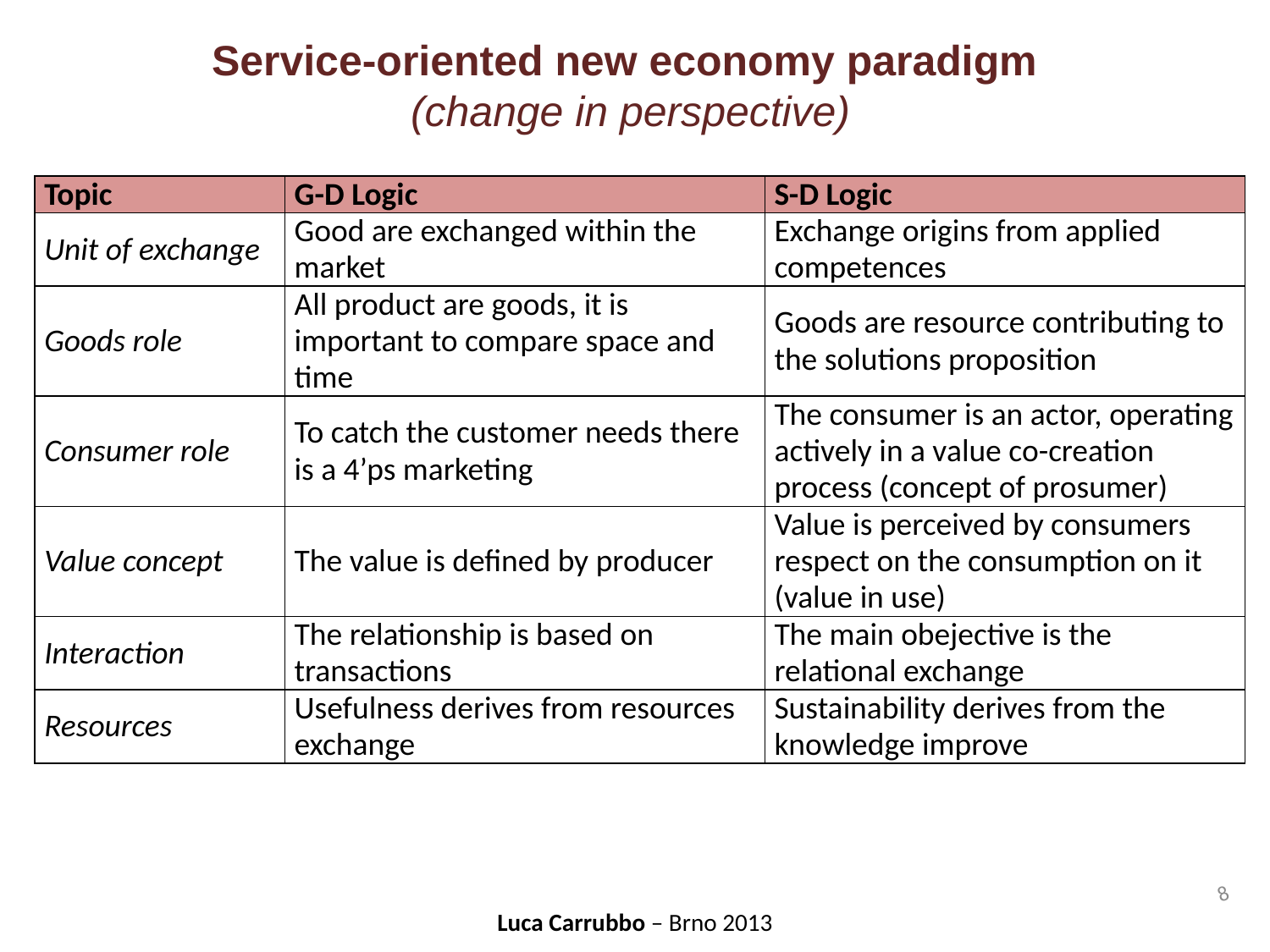

Service-oriented new economy paradigm
(change in perspective)
| Topic | G-D Logic | S-D Logic |
| --- | --- | --- |
| Unit of exchange | Good are exchanged within the market | Exchange origins from applied competences |
| Goods role | All product are goods, it is important to compare space and time | Goods are resource contributing to the solutions proposition |
| Consumer role | To catch the customer needs there is a 4’ps marketing | The consumer is an actor, operating actively in a value co-creation process (concept of prosumer) |
| Value concept | The value is defined by producer | Value is perceived by consumers respect on the consumption on it (value in use) |
| Interaction | The relationship is based on transactions | The main obejective is the relational exchange |
| Resources | Usefulness derives from resources exchange | Sustainability derives from the knowledge improve |
8